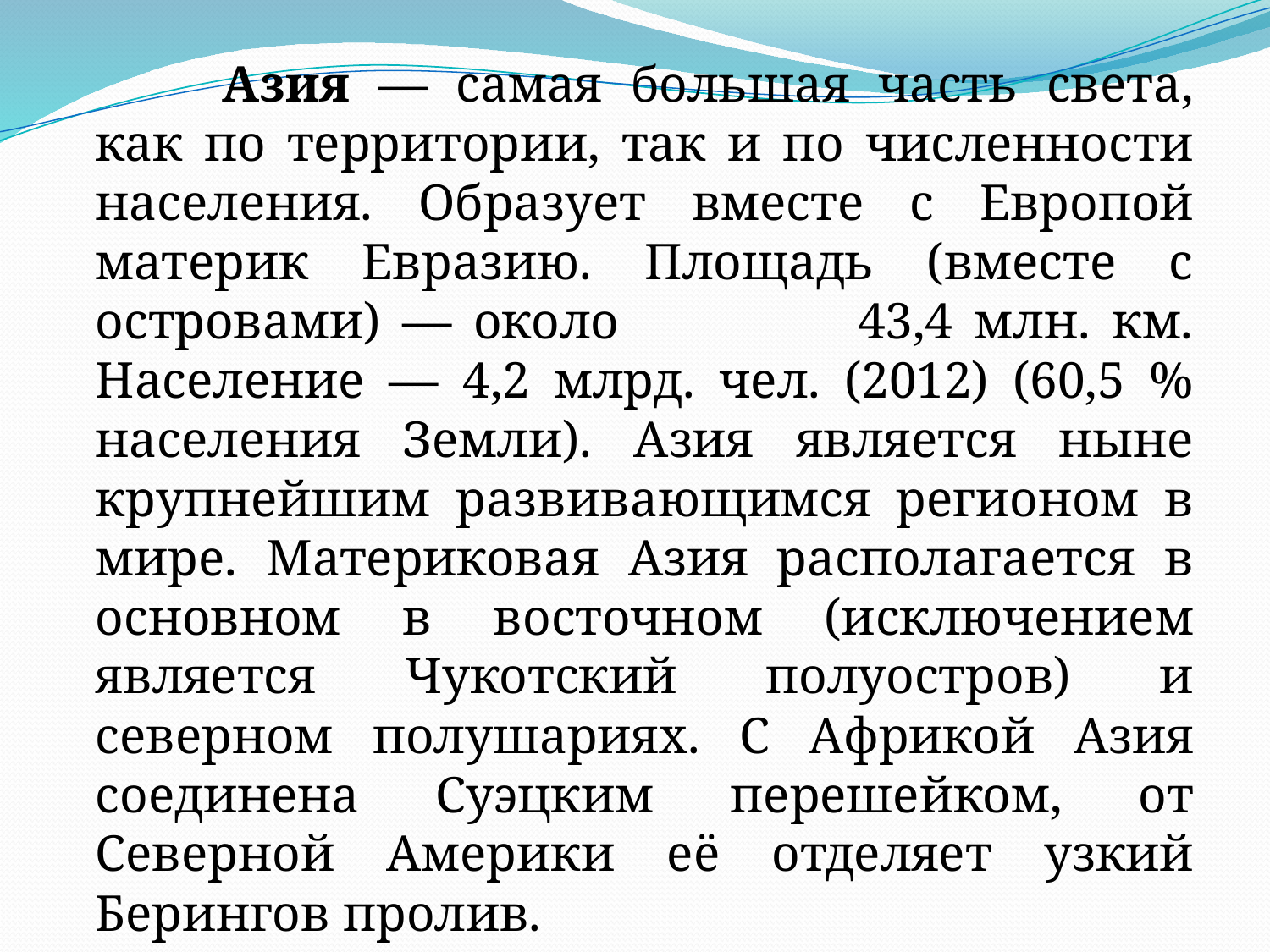

Азия — самая большая часть света, как по территории, так и по численности населения. Образует вместе с Европой материк Евразию. Площадь (вместе с островами) — около           43,4 млн. км. Население — 4,2 млрд. чел. (2012) (60,5 % населения Земли). Азия является ныне крупнейшим развивающимся регионом в мире. Материковая Азия располагается в основном в восточном (исключением является Чукотский полуостров) и северном полушариях. С Африкой Азия соединена Суэцким перешейком, от Северной Америки её отделяет узкий Берингов пролив.